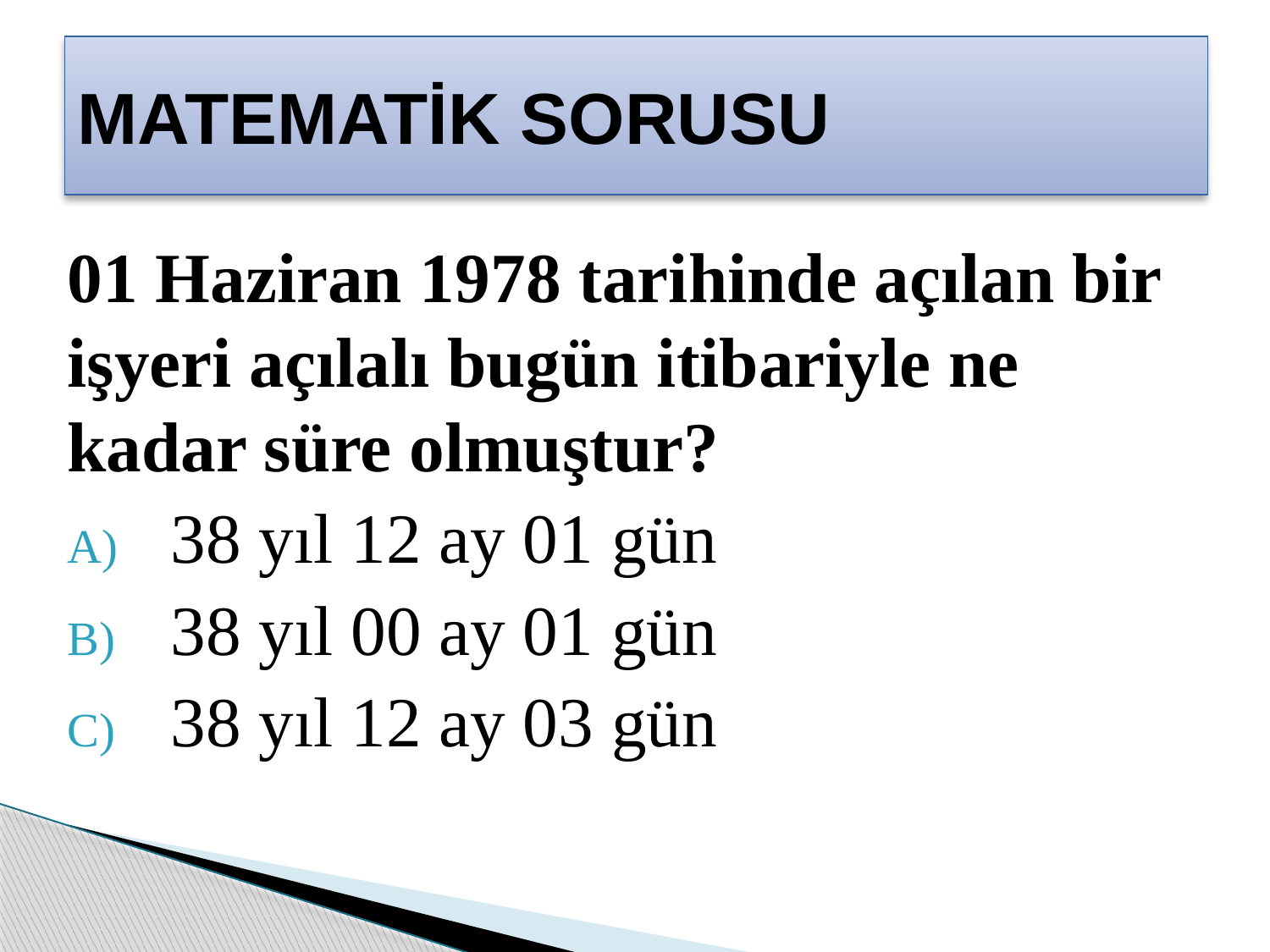

# MATEMATİK SORUSU
01 Haziran 1978 tarihinde açılan bir işyeri açılalı bugün itibariyle ne kadar süre olmuştur?
38 yıl 12 ay 01 gün
38 yıl 00 ay 01 gün
38 yıl 12 ay 03 gün